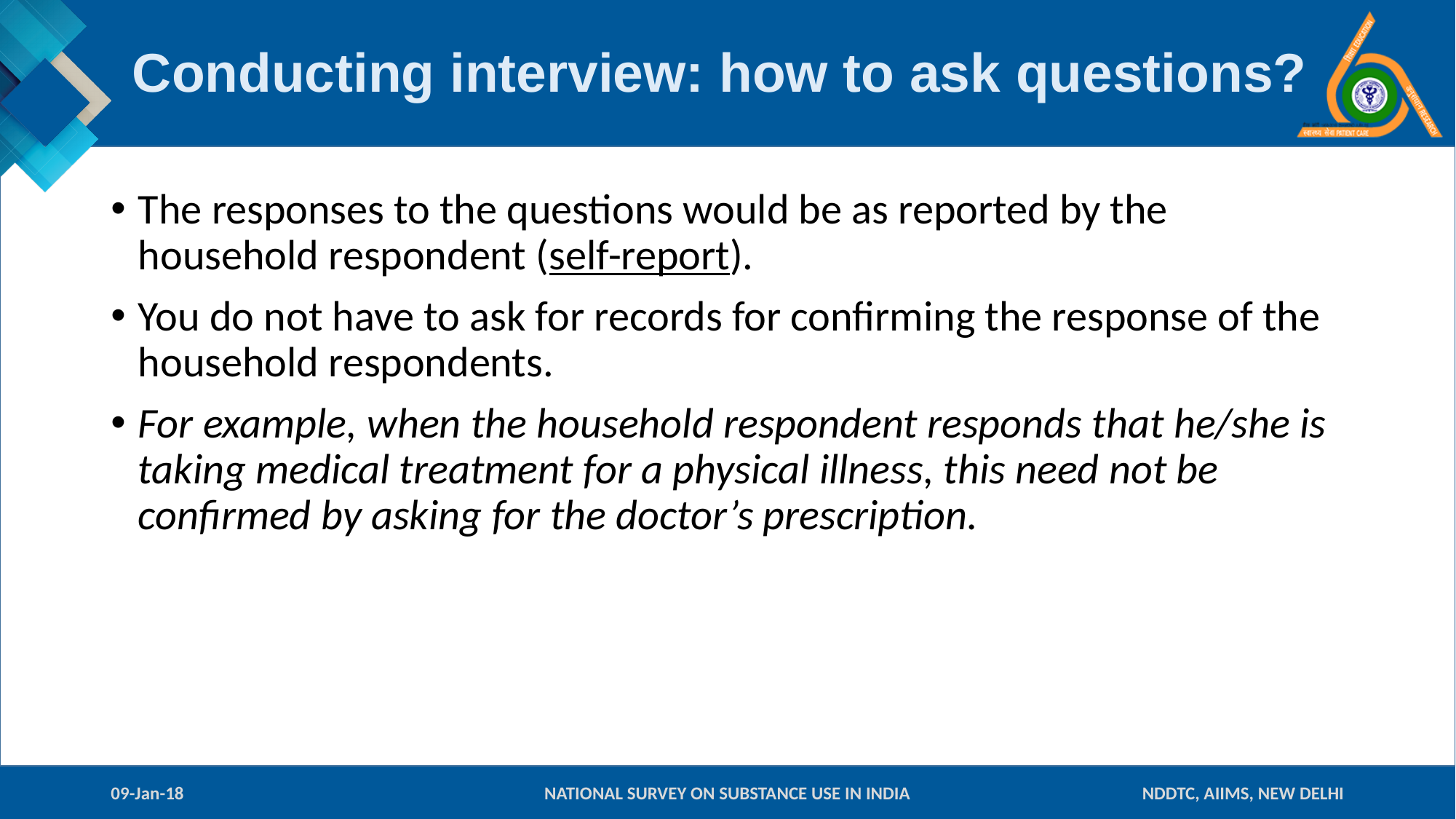

# Conducting interview: how to ask questions?
The responses to the questions would be as reported by the household respondent (self-report).
You do not have to ask for records for confirming the response of the household respondents.
For example, when the household respondent responds that he/she is taking medical treatment for a physical illness, this need not be confirmed by asking for the doctor’s prescription.
09-Jan-18
NATIONAL SURVEY ON SUBSTANCE USE IN INDIA
NDDTC, AIIMS, NEW DELHI